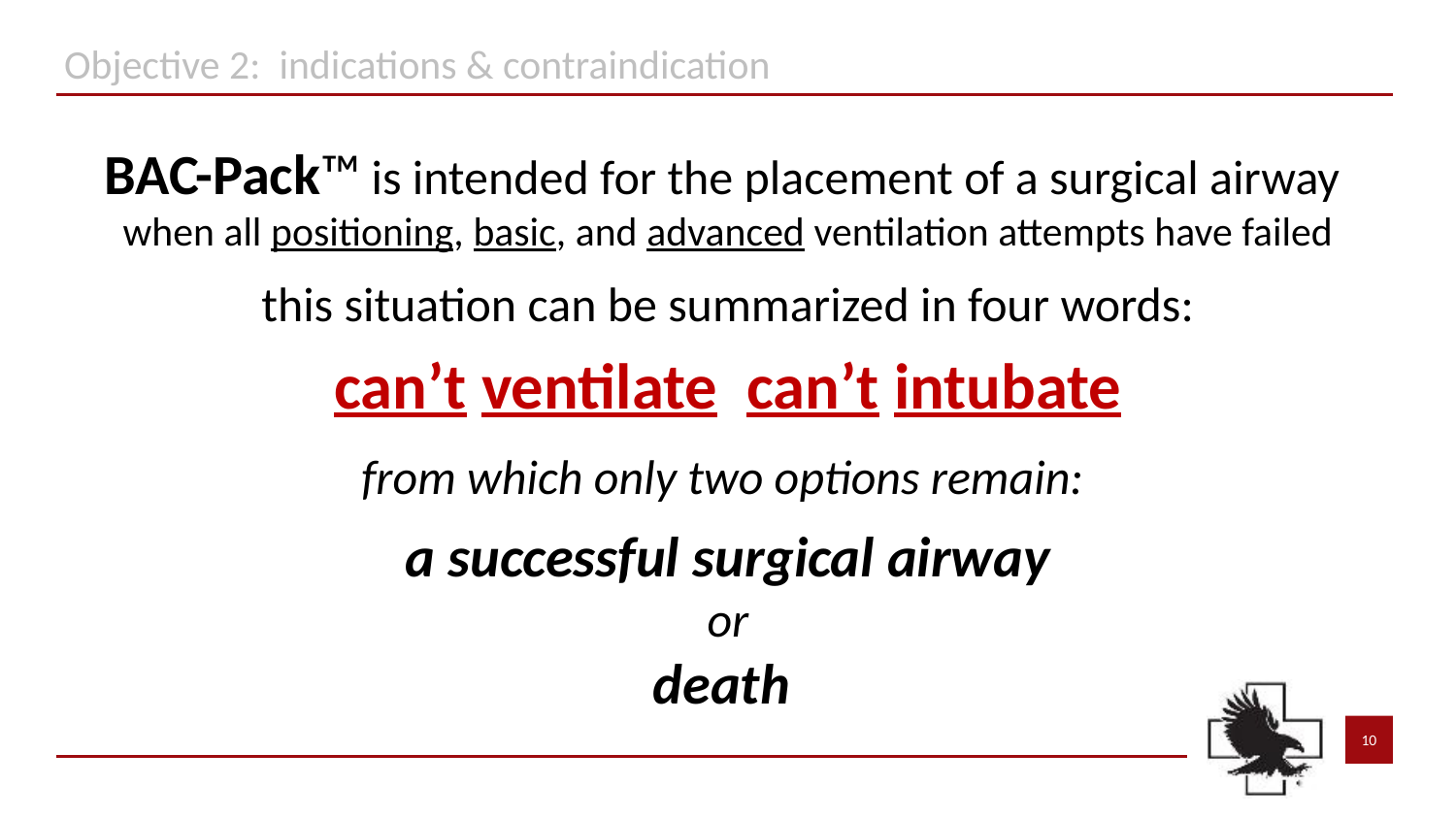

Objective 2:  indications & contraindication
BAC-Pack™ is intended for the placement of a surgical airway
when all positioning, basic, and advanced ventilation attempts have failed

this situation can be summarized in four words:

can’t ventilate  can’t intubate

from which only two options remain:

a successful surgical airway
 or
death
10